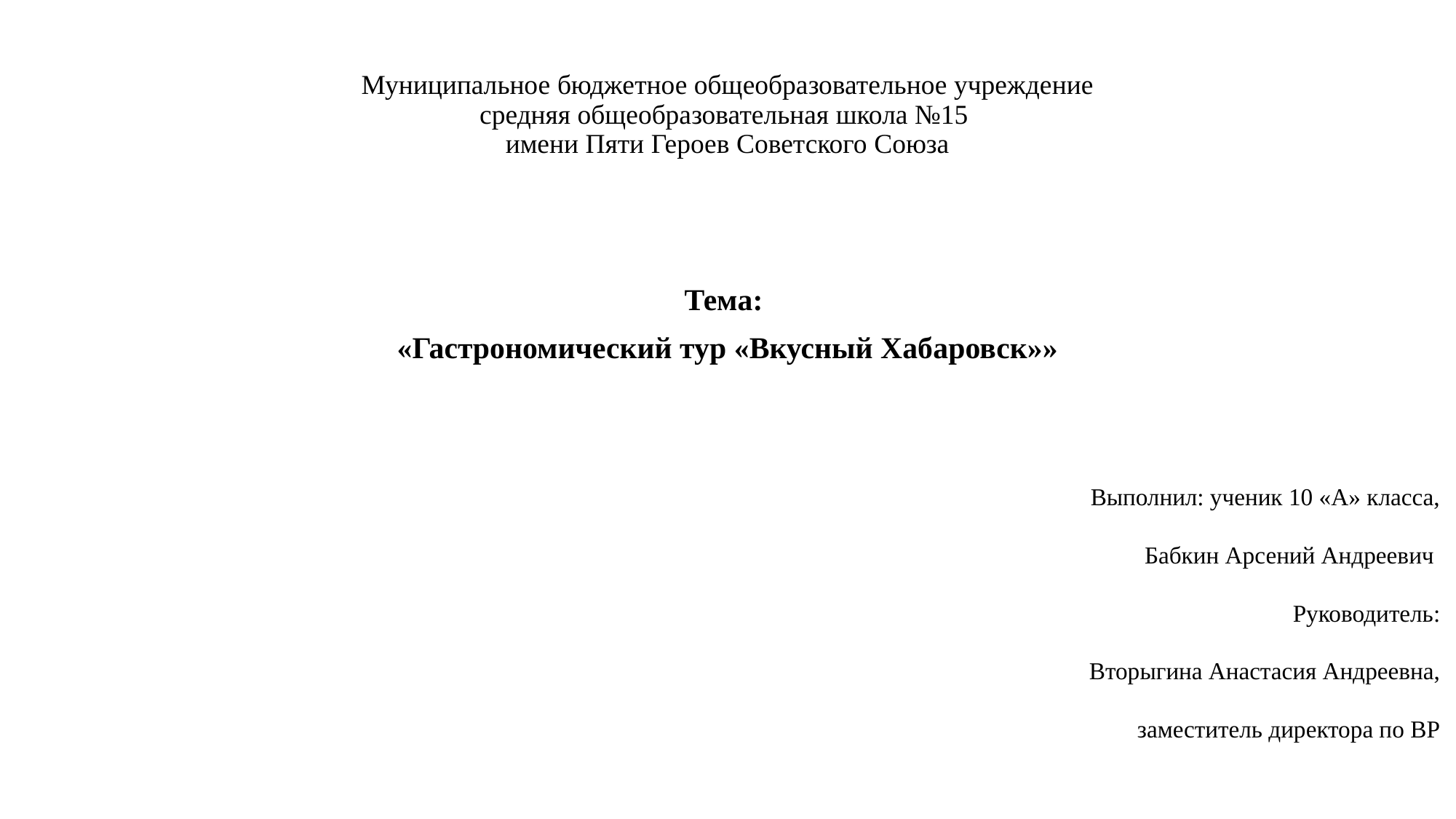

# Муниципальное бюджетное общеобразовательное учреждение
средняя общеобразовательная школа №15
имени Пяти Героев Советского Союза

Тема:
«Гастрономический тур «Вкусный Хабаровск»»

Выполнил: ученик 10 «А» класса,
                                                                                  Бабкин Арсений Андреевич
                                                                                  Руководитель:
                                                                                  Вторыгина Анастасия Андреевна,
                                                                                  заместитель директора по ВР